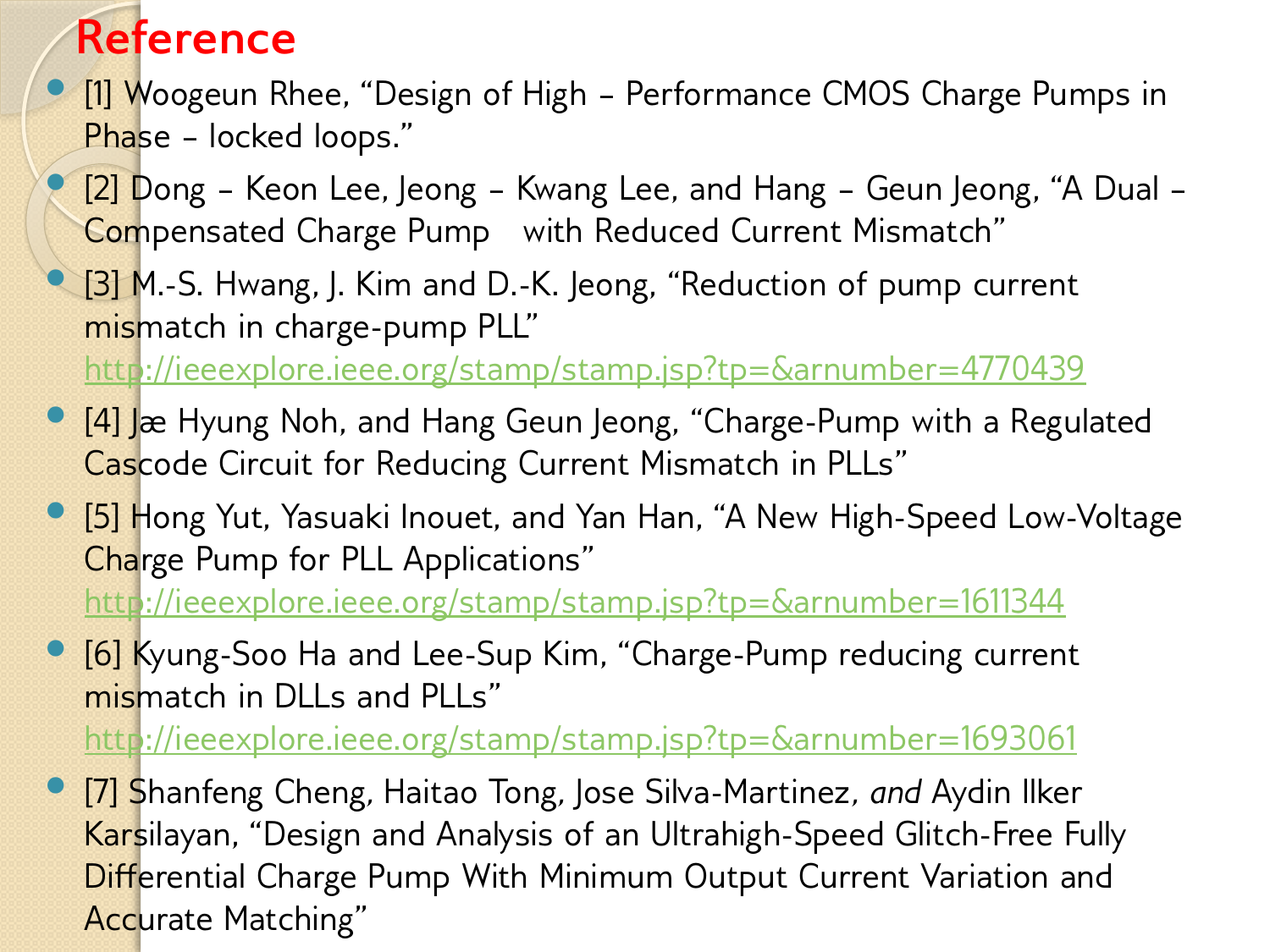

# Reference
[1] Woogeun Rhee, “Design of High – Performance CMOS Charge Pumps in Phase – locked loops.”
[2] Dong – Keon Lee, Jeong – Kwang Lee, and Hang – Geun Jeong, “A Dual – Compensated Charge Pump   with Reduced Current Mismatch”
[3] M.-S. Hwang, J. Kim and D.-K. Jeong, “Reduction of pump current mismatch in charge-pump PLL” http://ieeexplore.ieee.org/stamp/stamp.jsp?tp=&arnumber=4770439
[4] Jae Hyung Noh, and Hang Geun Jeong, “Charge-Pump with a Regulated Cascode Circuit for Reducing Current Mismatch in PLLs”
[5] Hong Yut, Yasuaki Inouet, and Yan Han, “A New High-Speed Low-Voltage Charge Pump for PLL Applications” http://ieeexplore.ieee.org/stamp/stamp.jsp?tp=&arnumber=1611344
[6] Kyung-Soo Ha and Lee-Sup Kim, “Charge-Pump reducing current mismatch in DLLs and PLLs” http://ieeexplore.ieee.org/stamp/stamp.jsp?tp=&arnumber=1693061
[7] Shanfeng Cheng, Haitao Tong, Jose Silva-Martinez, and Aydin Ilker Karsilayan, “Design and Analysis of an Ultrahigh-Speed Glitch-Free Fully Differential Charge Pump With Minimum Output Current Variation and Accurate Matching”